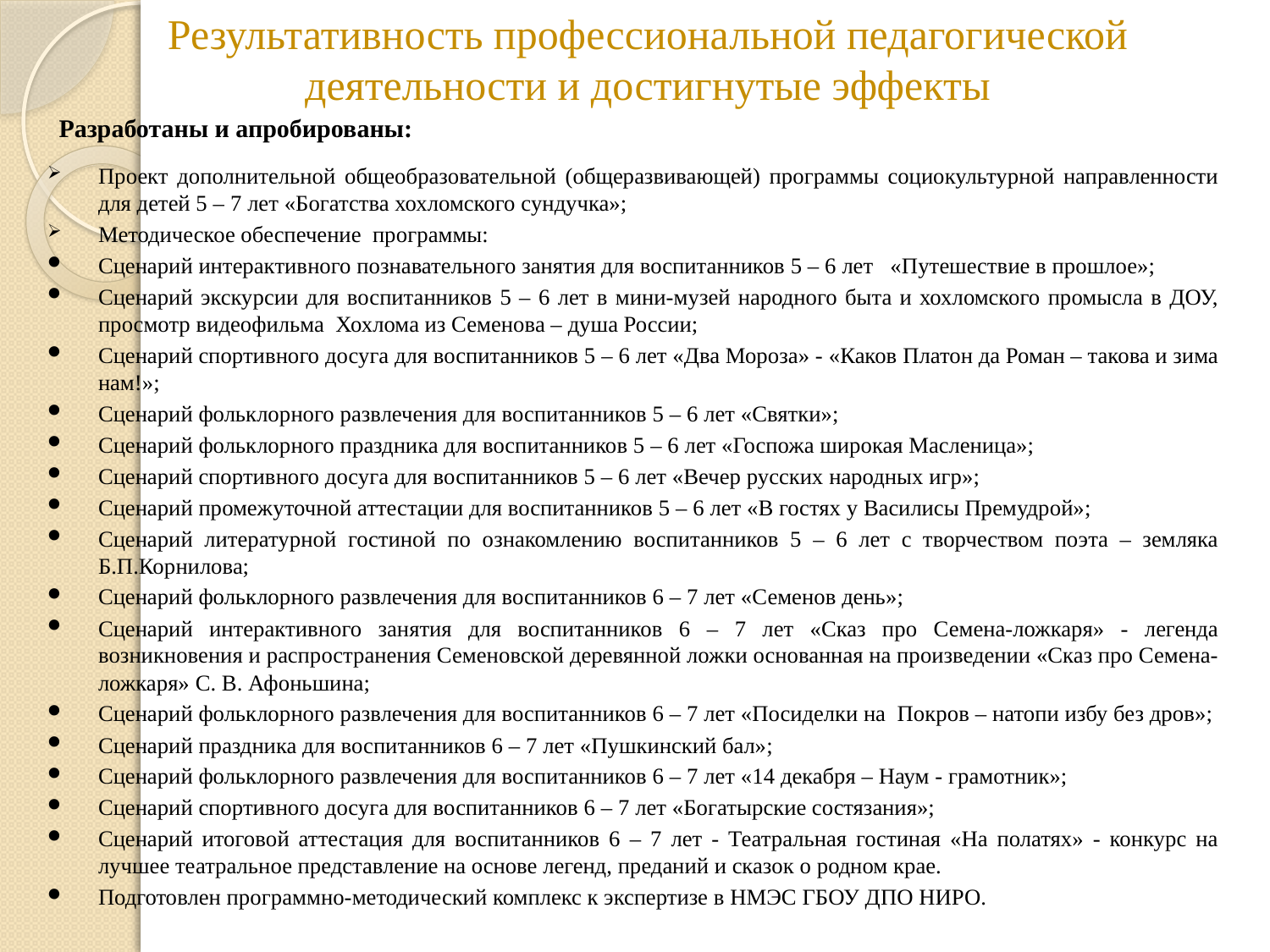

# Результативность профессиональной педагогической деятельности и достигнутые эффекты
Разработаны и апробированы:

Проект дополнительной общеобразовательной (общеразвивающей) программы социокультурной направленности для детей 5 – 7 лет «Богатства хохломского сундучка»;
Методическое обеспечение  программы:
Сценарий интерактивного познавательного занятия для воспитанников 5 – 6 лет   «Путешествие в прошлое»;
Сценарий экскурсии для воспитанников 5 – 6 лет в мини-музей народного быта и хохломского промысла в ДОУ, просмотр видеофильма  Хохлома из Семенова – душа России;
Сценарий спортивного досуга для воспитанников 5 – 6 лет «Два Мороза» - «Каков Платон да Роман – такова и зима нам!»;
Сценарий фольклорного развлечения для воспитанников 5 – 6 лет «Святки»;
Сценарий фольклорного праздника для воспитанников 5 – 6 лет «Госпожа широкая Масленица»;
Сценарий спортивного досуга для воспитанников 5 – 6 лет «Вечер русских народных игр»;
Сценарий промежуточной аттестации для воспитанников 5 – 6 лет «В гостях у Василисы Премудрой»;
Сценарий литературной гостиной по ознакомлению воспитанников 5 – 6 лет с творчеством поэта – земляка Б.П.Корнилова;
Сценарий фольклорного развлечения для воспитанников 6 – 7 лет «Семенов день»;
Сценарий интерактивного занятия для воспитанников 6 – 7 лет «Сказ про Семена-ложкаря» - легенда возникновения и распространения Семеновской деревянной ложки основанная на произведении «Сказ про Семена-ложкаря» С. В. Афоньшина;
Сценарий фольклорного развлечения для воспитанников 6 – 7 лет «Посиделки на  Покров – натопи избу без дров»;
Сценарий праздника для воспитанников 6 – 7 лет «Пушкинский бал»;
Сценарий фольклорного развлечения для воспитанников 6 – 7 лет «14 декабря – Наум - грамотник»;
Сценарий спортивного досуга для воспитанников 6 – 7 лет «Богатырские состязания»;
Сценарий итоговой аттестация для воспитанников 6 – 7 лет - Театральная гостиная «На полатях» - конкурс на лучшее театральное представление на основе легенд, преданий и сказок о родном крае.
Подготовлен программно-методический комплекс к экспертизе в НМЭС ГБОУ ДПО НИРО.